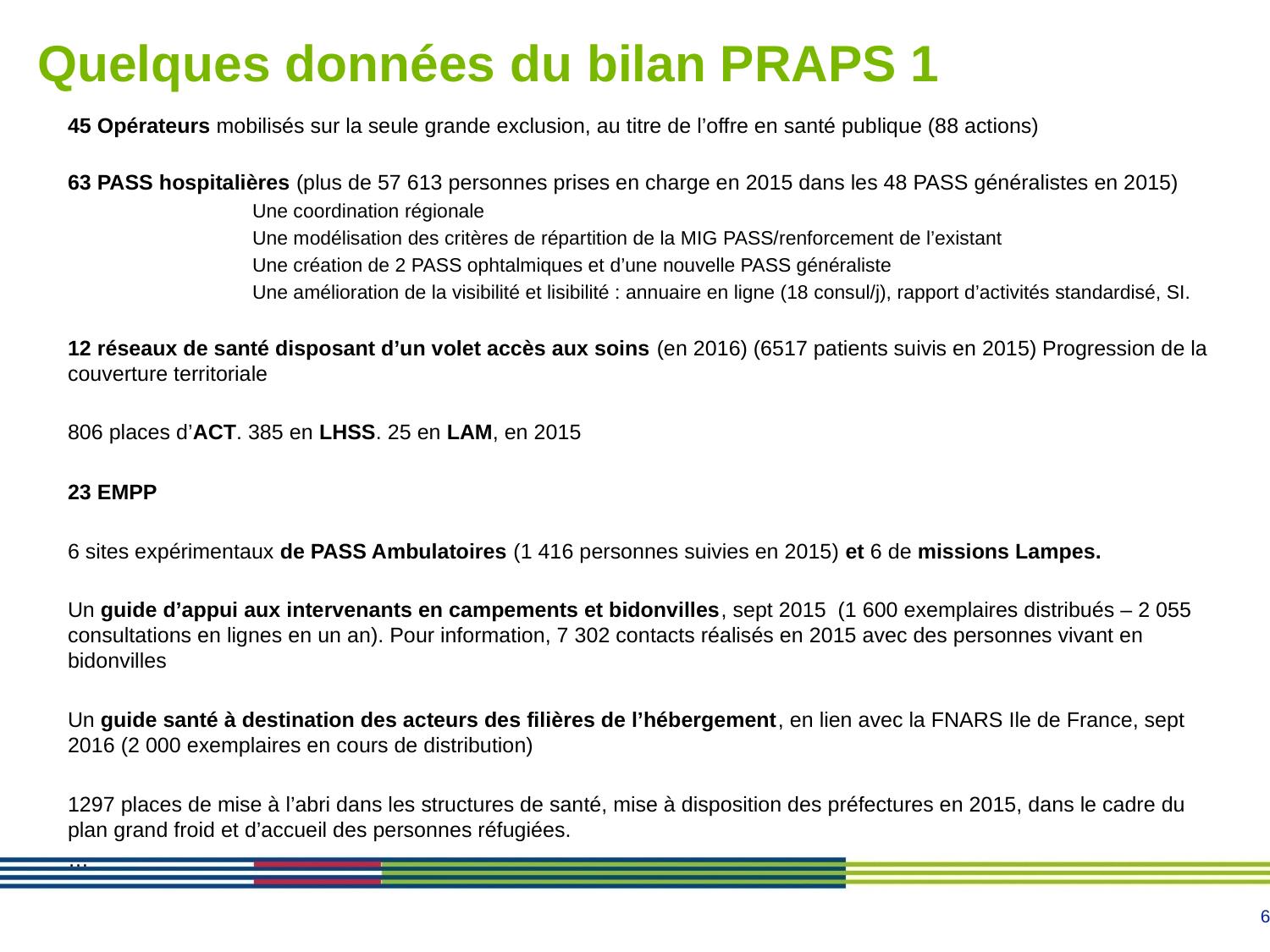

# Quelques données du bilan PRAPS 1
45 Opérateurs mobilisés sur la seule grande exclusion, au titre de l’offre en santé publique (88 actions)

63 PASS hospitalières (plus de 57 613 personnes prises en charge en 2015 dans les 48 PASS généralistes en 2015)
Une coordination régionale
Une modélisation des critères de répartition de la MIG PASS/renforcement de l’existant
Une création de 2 PASS ophtalmiques et d’une nouvelle PASS généraliste
Une amélioration de la visibilité et lisibilité : annuaire en ligne (18 consul/j), rapport d’activités standardisé, SI.

12 réseaux de santé disposant d’un volet accès aux soins (en 2016) (6517 patients suivis en 2015) Progression de la couverture territoriale

806 places d’ACT. 385 en LHSS. 25 en LAM, en 2015

23 EMPP

6 sites expérimentaux de PASS Ambulatoires (1 416 personnes suivies en 2015) et 6 de missions Lampes.

Un guide d’appui aux intervenants en campements et bidonvilles, sept 2015  (1 600 exemplaires distribués – 2 055 consultations en lignes en un an). Pour information, 7 302 contacts réalisés en 2015 avec des personnes vivant en bidonvilles

Un guide santé à destination des acteurs des filières de l’hébergement, en lien avec la FNARS Ile de France, sept 2016 (2 000 exemplaires en cours de distribution)

1297 places de mise à l’abri dans les structures de santé, mise à disposition des préfectures en 2015, dans le cadre du plan grand froid et d’accueil des personnes réfugiées.
…